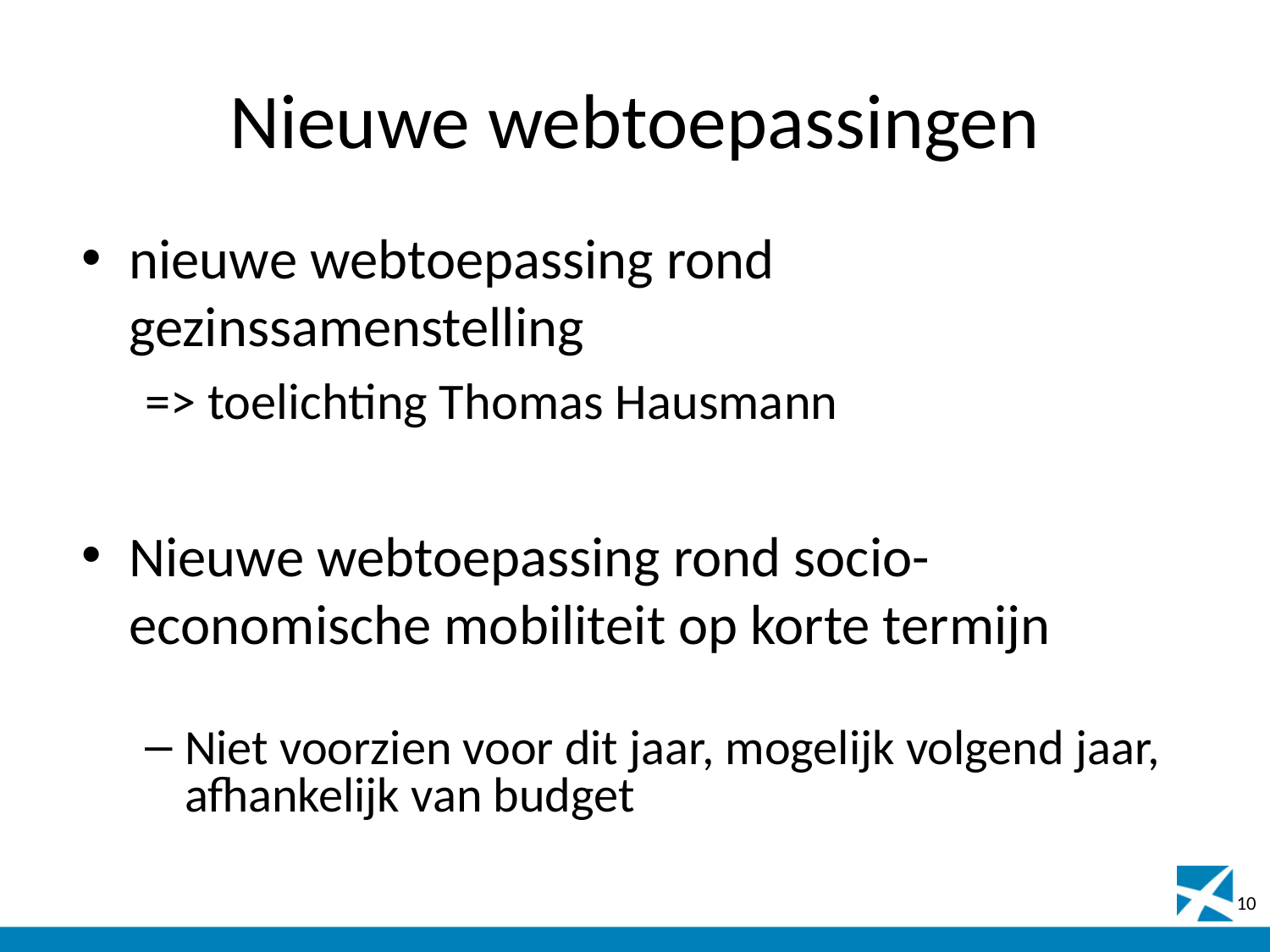

# Nieuwe webtoepassingen
nieuwe webtoepassing rond gezinssamenstelling
=> toelichting Thomas Hausmann

Nieuwe webtoepassing rond socio-economische mobiliteit op korte termijn

Niet voorzien voor dit jaar, mogelijk volgend jaar,  afhankelijk van budget